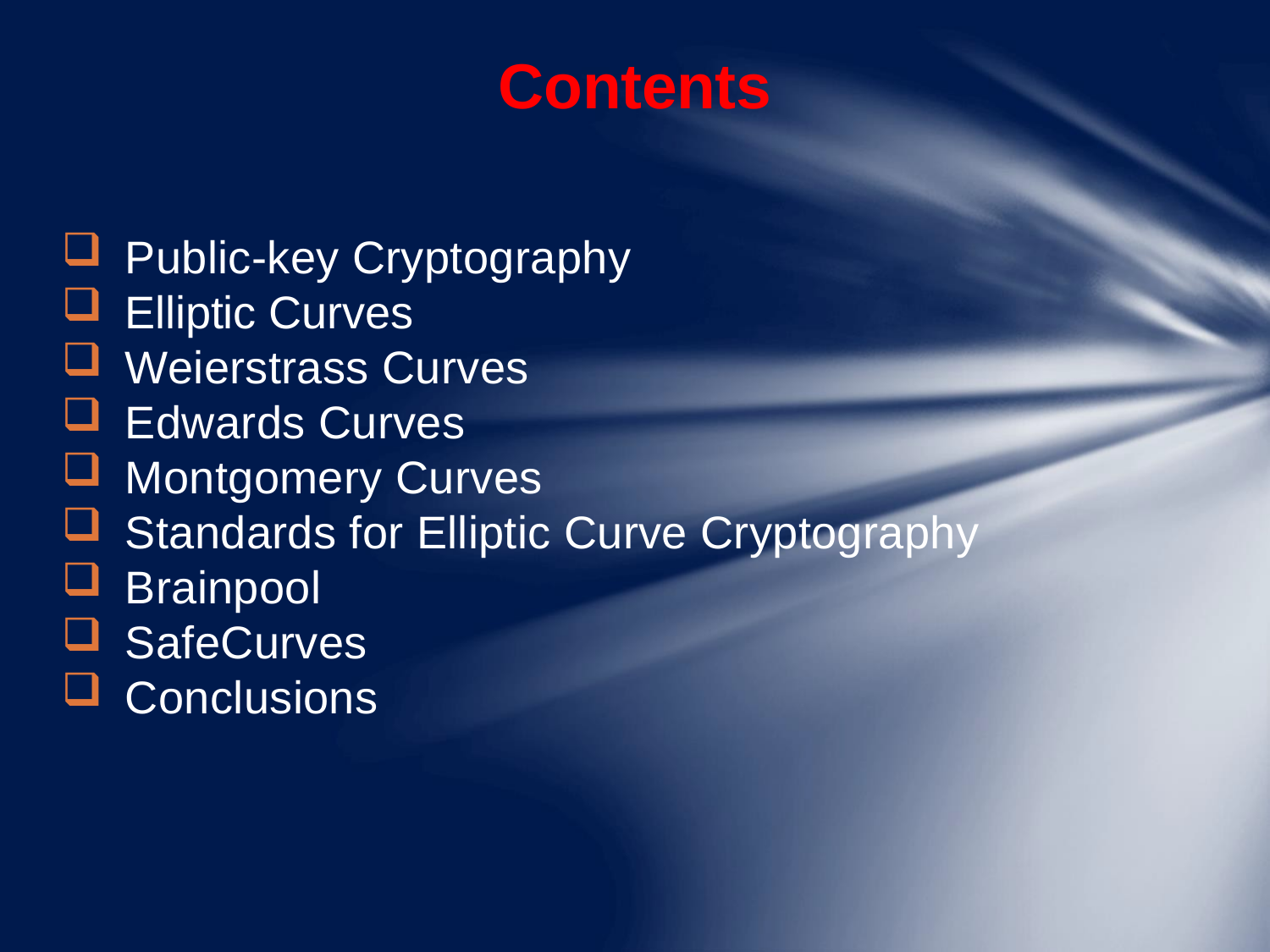

# Contents

Public-key Cryptography
Elliptic Curves
Weierstrass Curves
Edwards Curves
Montgomery Curves
Standards for Elliptic Curve Cryptography
Brainpool
SafeCurves
Conclusions